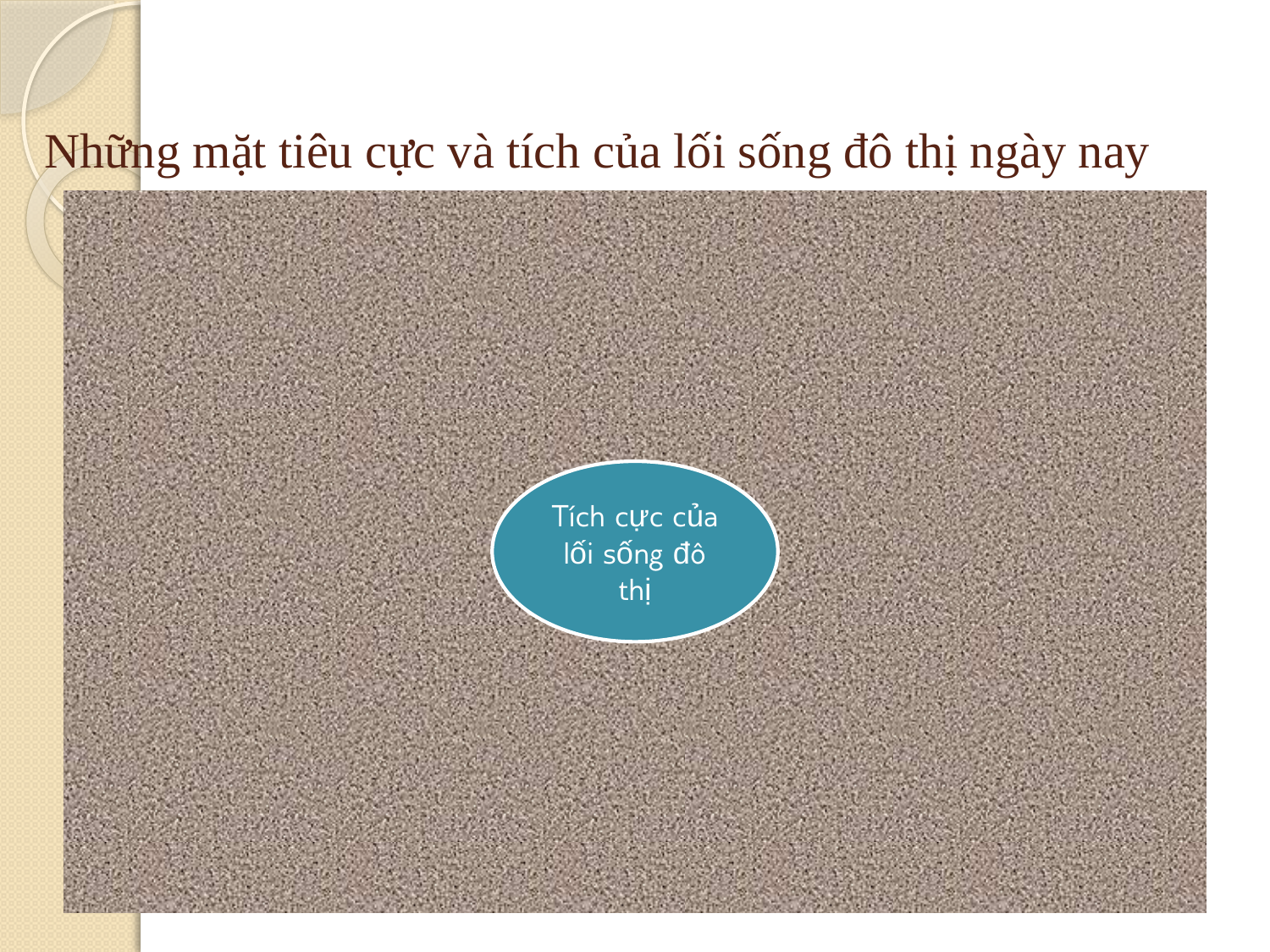

# Những mặt tiêu cực và tích của lối sống đô thị ngày nay
Tích cực của lối sống đô thị